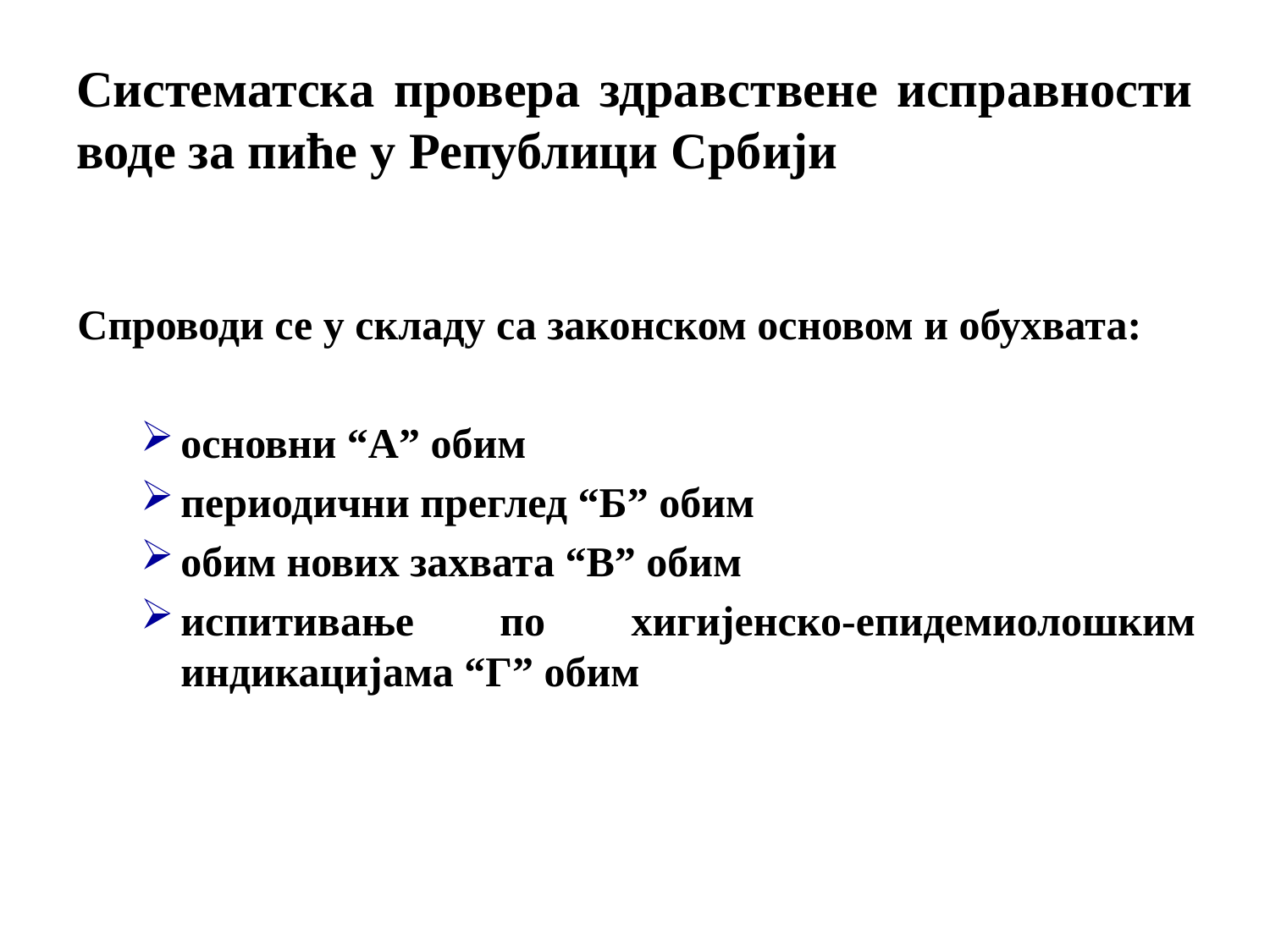

# Систематска провера здравствене исправности воде за пиће у Републици Србији
Спроводи се у складу са законском основом и обухвата:

основни “А” обим
периодични преглед “Б” обим
обим нових захвата “В” обим
испитивање по хигијенско-епидемиолошким индикацијама “Г” обим